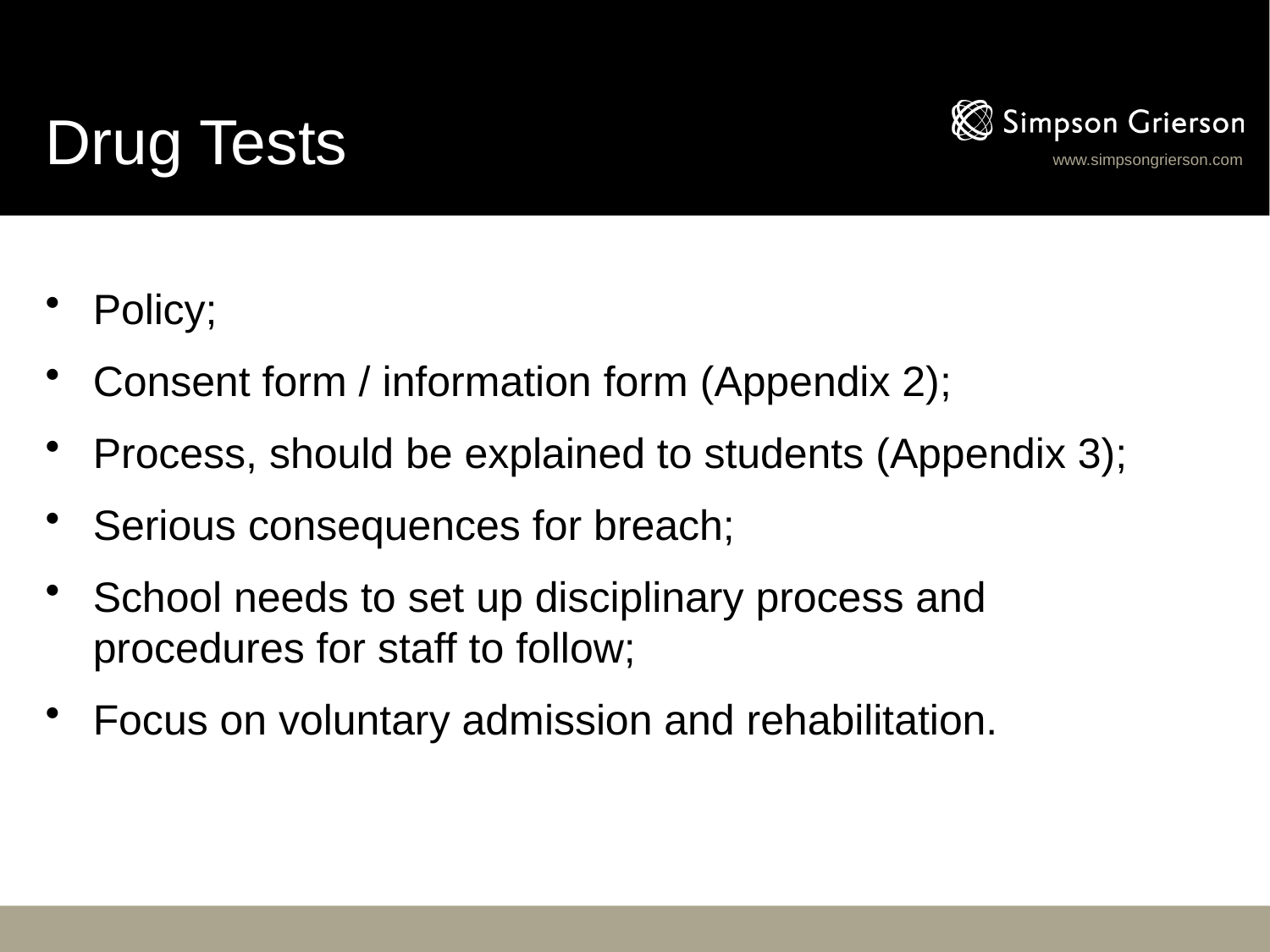

# Drug Tests
Policy;
Consent form / information form (Appendix 2);
Process, should be explained to students (Appendix 3);
Serious consequences for breach;
School needs to set up disciplinary process and procedures for staff to follow;
Focus on voluntary admission and rehabilitation.